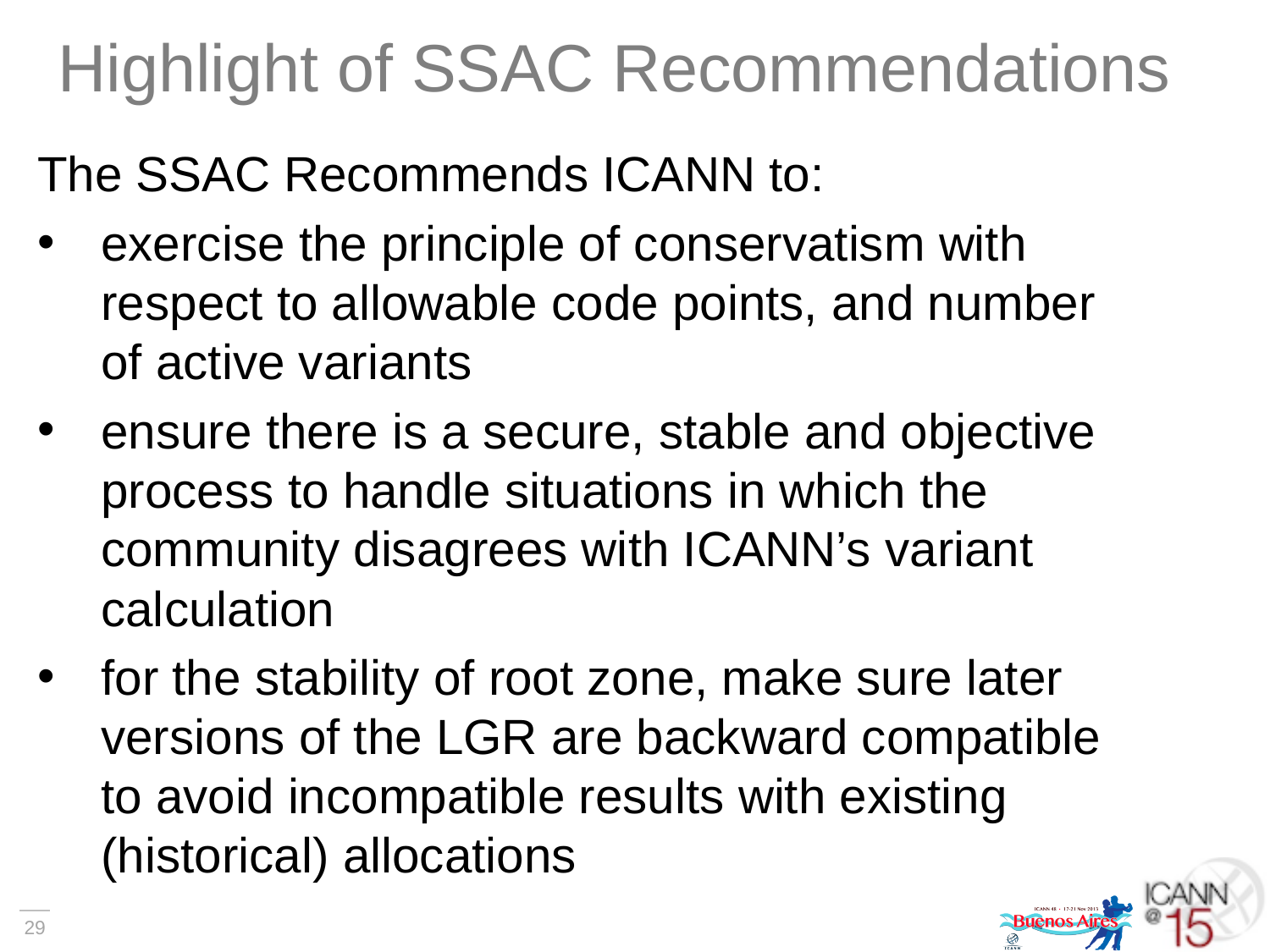

# Highlight of SSAC Recommendations
The SSAC Recommends ICANN to:
exercise the principle of conservatism with respect to allowable code points, and number of active variants
ensure there is a secure, stable and objective process to handle situations in which the community disagrees with ICANN’s variant calculation
for the stability of root zone, make sure later versions of the LGR are backward compatible to avoid incompatible results with existing (historical) allocations